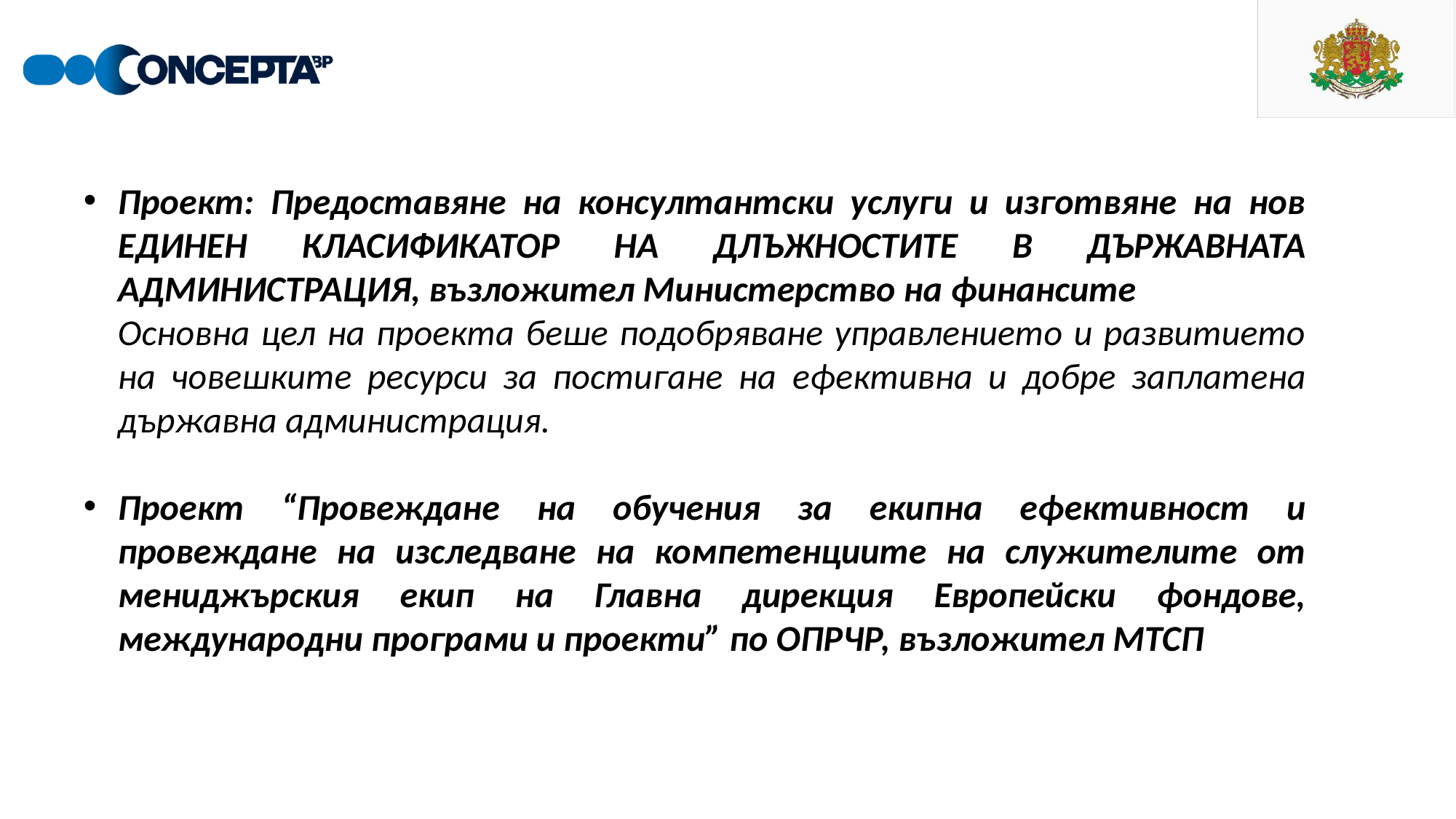

Проект: Предоставяне на консултантски услуги и изготвяне на нов ЕДИНЕН КЛАСИФИКАТОР НА ДЛЪЖНОСТИТЕ В ДЪРЖАВНАТА АДМИНИСТРАЦИЯ, възложител Министерство на финансите
	Основна цел на проекта беше подобряване управлението и развитието на човешките ресурси за постигане на ефективна и добре заплатена държавна администрация.

Проект “Провеждане на обучения за екипна ефективност и провеждане на изследване на компетенциите на служителите от мениджърския екип на Главна дирекция Европейски фондове, международни програми и проекти” по ОПРЧР, възложител МТСП